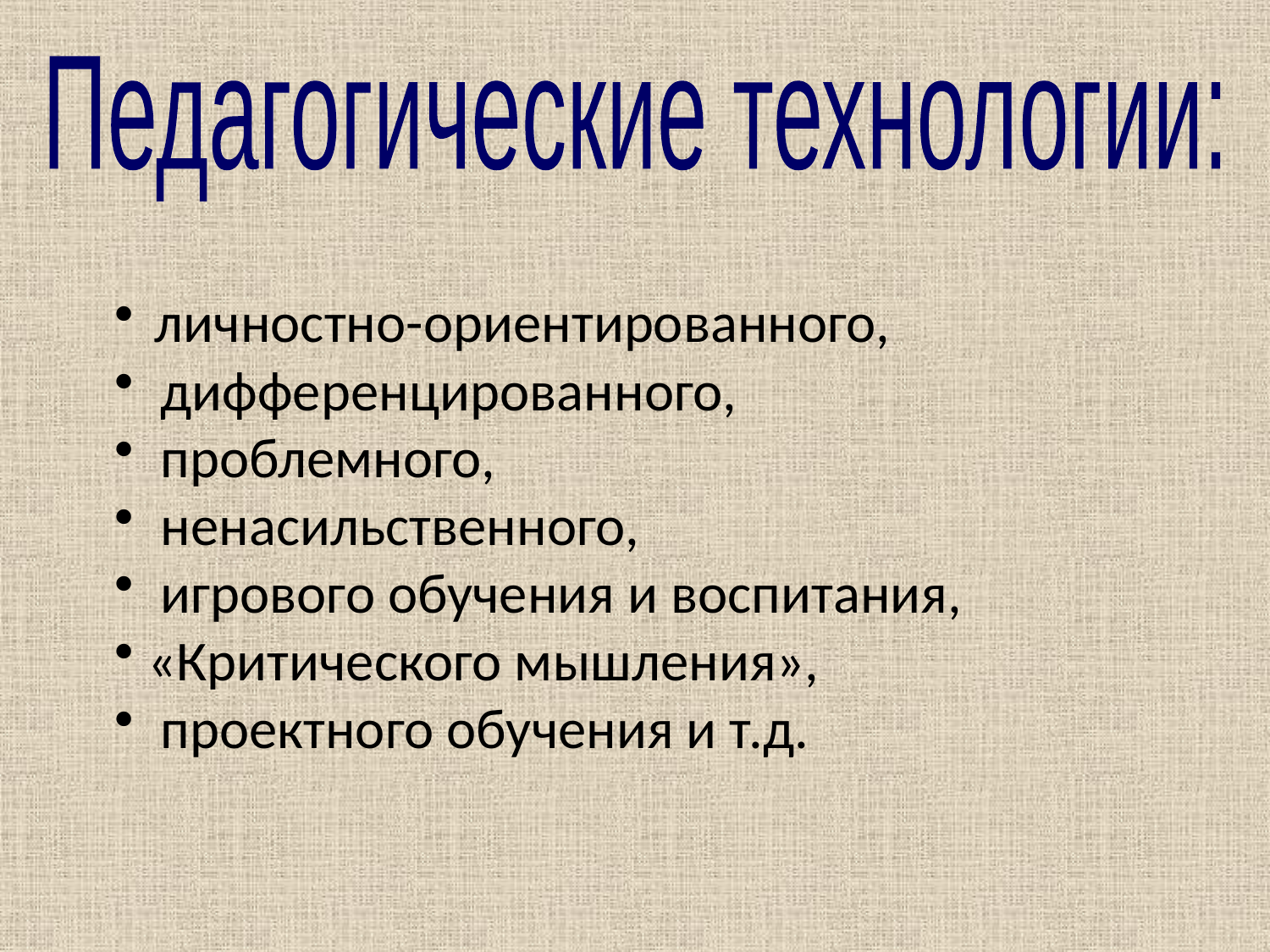

Педагогические технологии:

  личностно-ориентированного,
  дифференцированного,
  проблемного,
  ненасильственного,
  игрового обучения и воспитания,
 «Критического мышления»,
  проектного обучения и т.д.